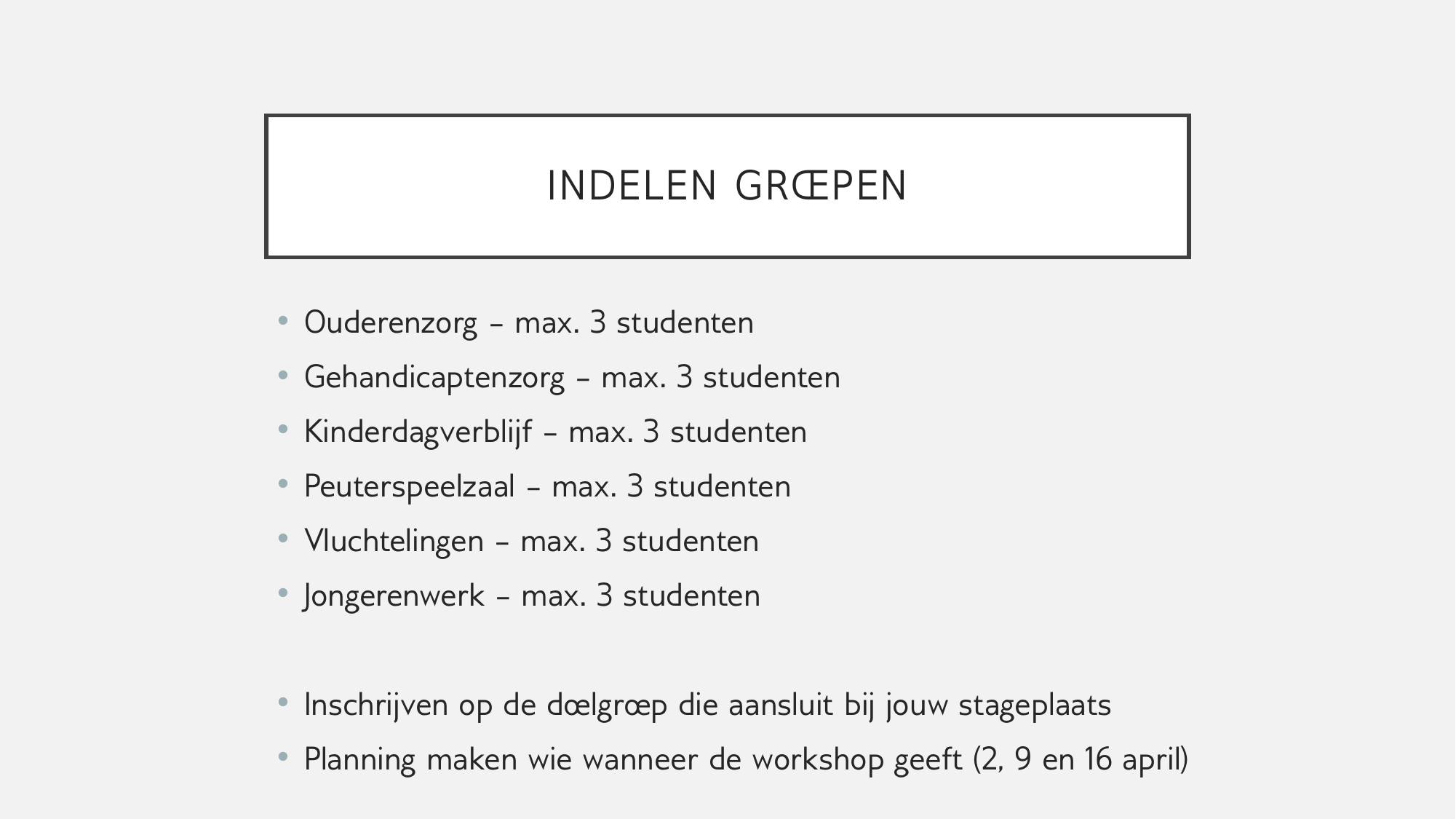

# Indelen groepen
Ouderenzorg – max. 3 studenten
Gehandicaptenzorg – max. 3 studenten
Kinderdagverblijf – max. 3 studenten
Peuterspeelzaal – max. 3 studenten
Vluchtelingen – max. 3 studenten
Jongerenwerk – max. 3 studenten

Inschrijven op de doelgroep die aansluit bij jouw stageplaats
Planning maken wie wanneer de workshop geeft (2, 9 en 16 april)